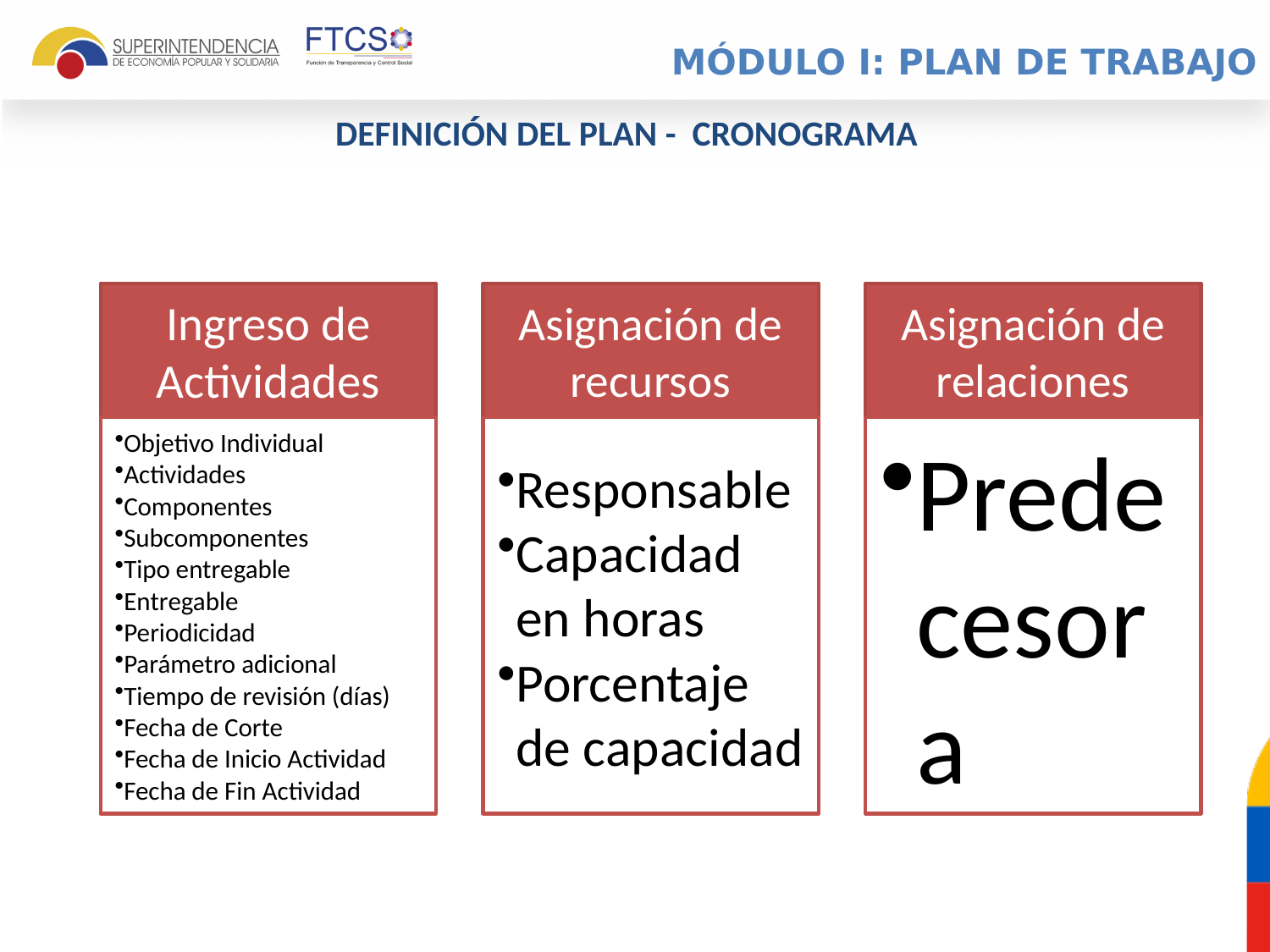

MÓDULO I: PLAN DE TRABAJO
DEFINICIÓN DEL PLAN -  CRONOGRAMA
Ingreso de Actividades
Objetivo Individual
Asignación de recursos
Responsable
Asignación de relaciones
Predecesora
Actividades
Componentes
Subcomponentes
Tipo entregable
Entregable
Periodicidad
Parámetro adicional
Tiempo de revisión (días)
Fecha de Corte
Fecha de Inicio Actividad
Fecha de Fin Actividad
Capacidad en horas
Porcentaje de capacidad